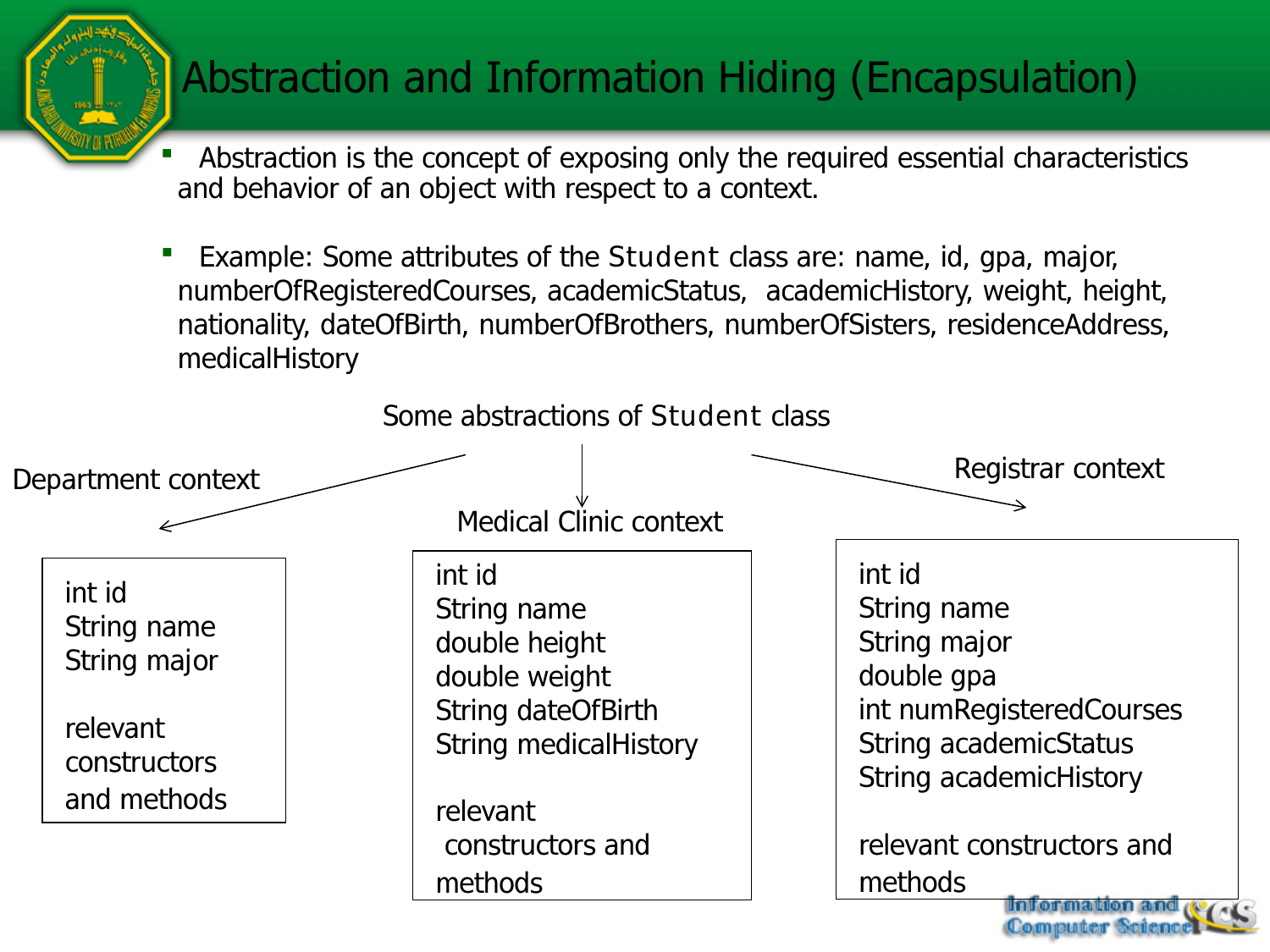

# Abstraction and Information Hiding (Encapsulation)
 Abstraction is the concept of exposing only the required essential characteristics
  and behavior of an object with respect to a context.
 Example: Some attributes of the Student class are: name, id, gpa, major,
  numberOfRegisteredCourses, academicStatus,  academicHistory, weight, height,
  nationality, dateOfBirth, numberOfBrothers, numberOfSisters, residenceAddress,
  medicalHistory
Some abstractions of Student class
Registrar context
Department context
Medical Clinic context

int id
String name
String major
double gpa
int numRegisteredCourses
String academicStatus
String academicHistory

relevant constructors and methods

int id
String name
double height
double weight
String dateOfBirth
String medicalHistory

relevant
 constructors and methods

int id
String name
String major

relevant constructors and methods